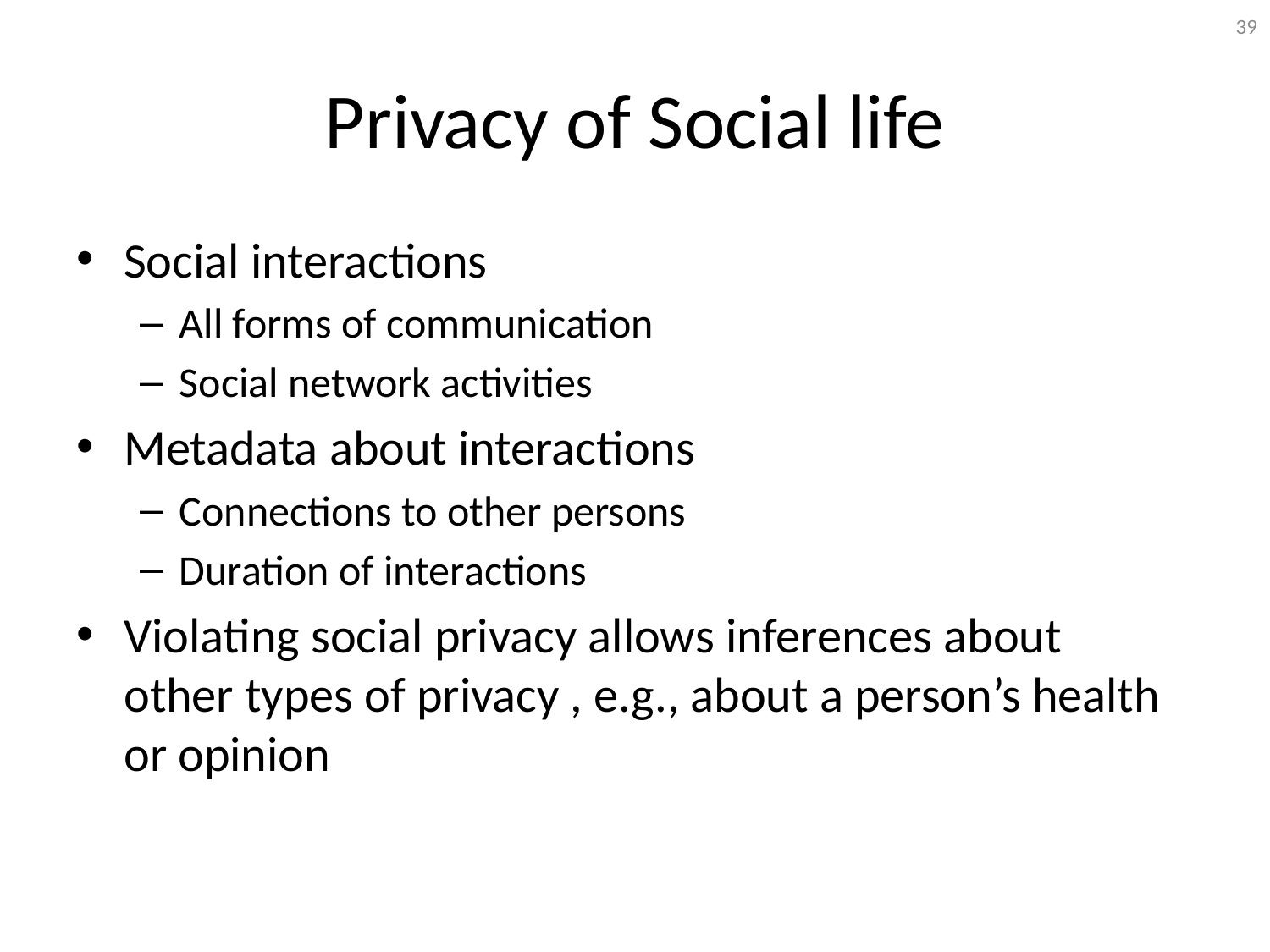

39
# Privacy of Social life
Social interactions
All forms of communication
Social network activities
Metadata about interactions
Connections to other persons
Duration of interactions
Violating social privacy allows inferences about
other types of privacy , e.g., about a person’s health or opinion